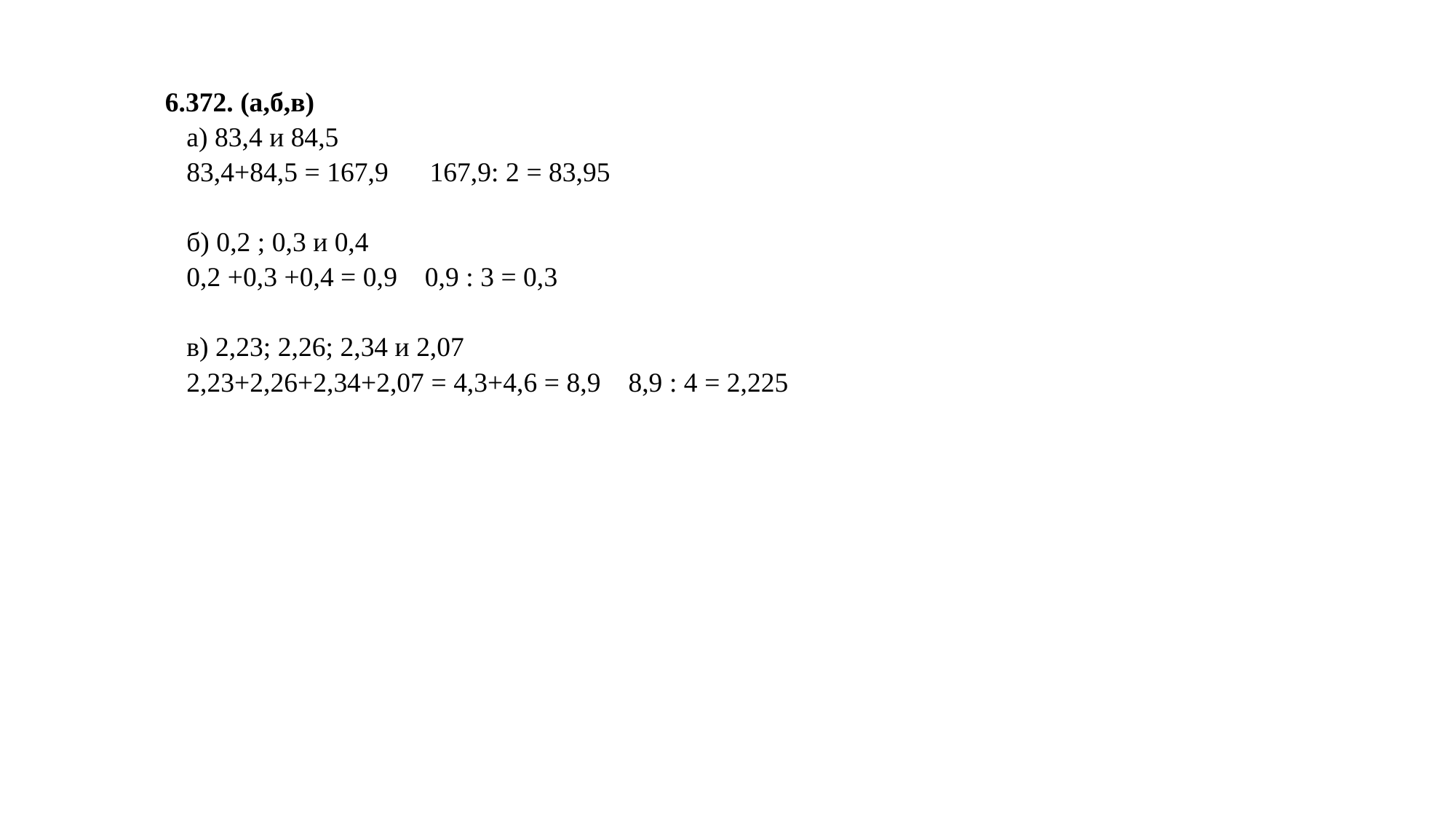

6.372. (а,б,в)
а) 83,4 и 84,5
83,4+84,5 = 167,9      167,9: 2 = 83,95

б) 0,2 ; 0,3 и 0,4
0,2 +0,3 +0,4 = 0,9    0,9 : 3 = 0,3

в) 2,23; 2,26; 2,34 и 2,07
2,23+2,26+2,34+2,07 = 4,3+4,6 = 8,9    8,9 : 4 = 2,225